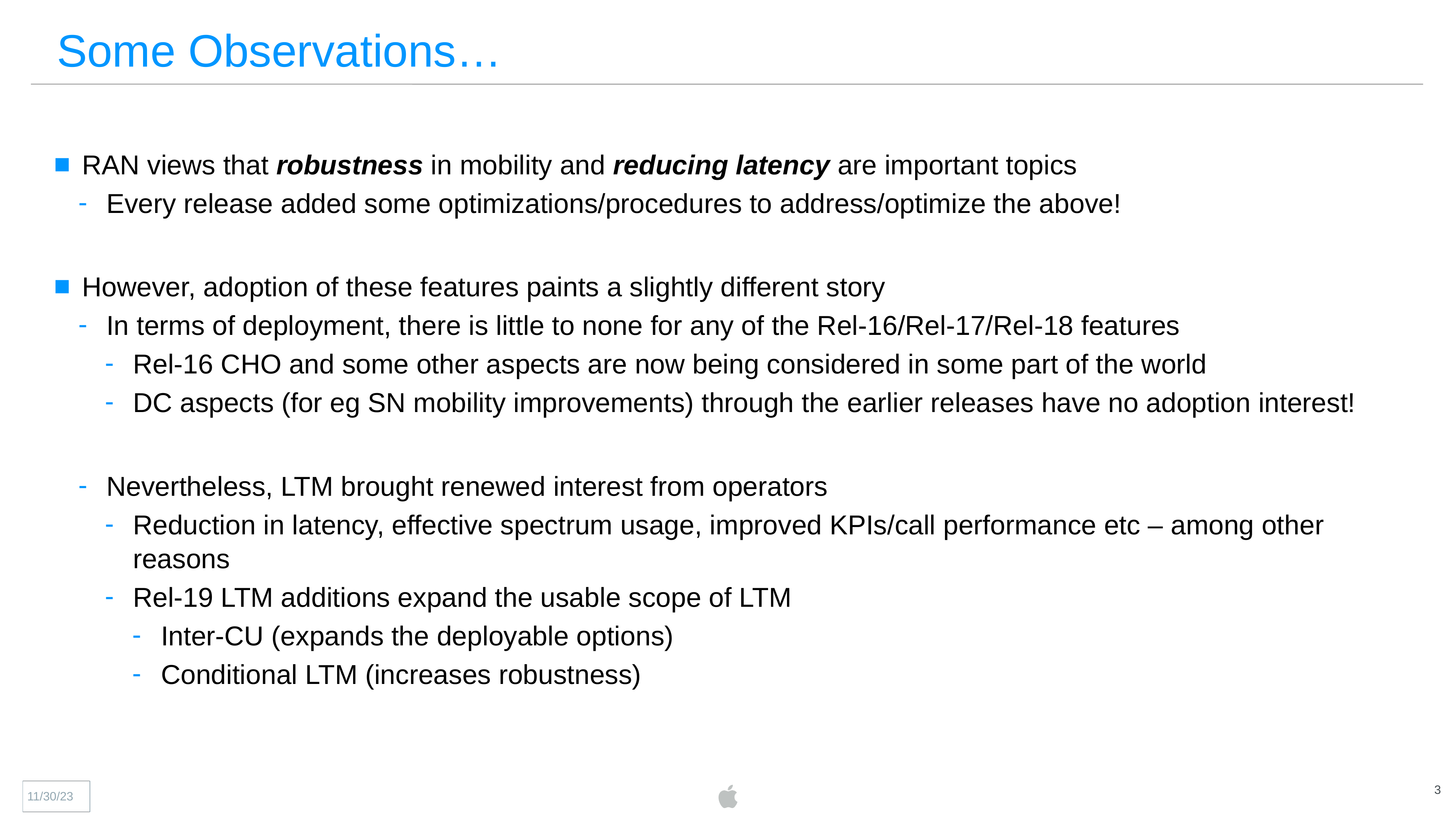

Some Observations…

RAN views that robustness in mobility and reducing latency are important topics
Every release added some optimizations/procedures to address/optimize the above!

However, adoption of these features paints a slightly different story
In terms of deployment, there is little to none for any of the Rel-16/Rel-17/Rel-18 features
Rel-16 CHO and some other aspects are now being considered in some part of the world
DC aspects (for eg SN mobility improvements) through the earlier releases have no adoption interest!

Nevertheless, LTM brought renewed interest from operators
Reduction in latency, effective spectrum usage, improved KPIs/call performance etc – among other reasons
Rel-19 LTM additions expand the usable scope of LTM
Inter-CU (expands the deployable options)
Conditional LTM (increases robustness)

3